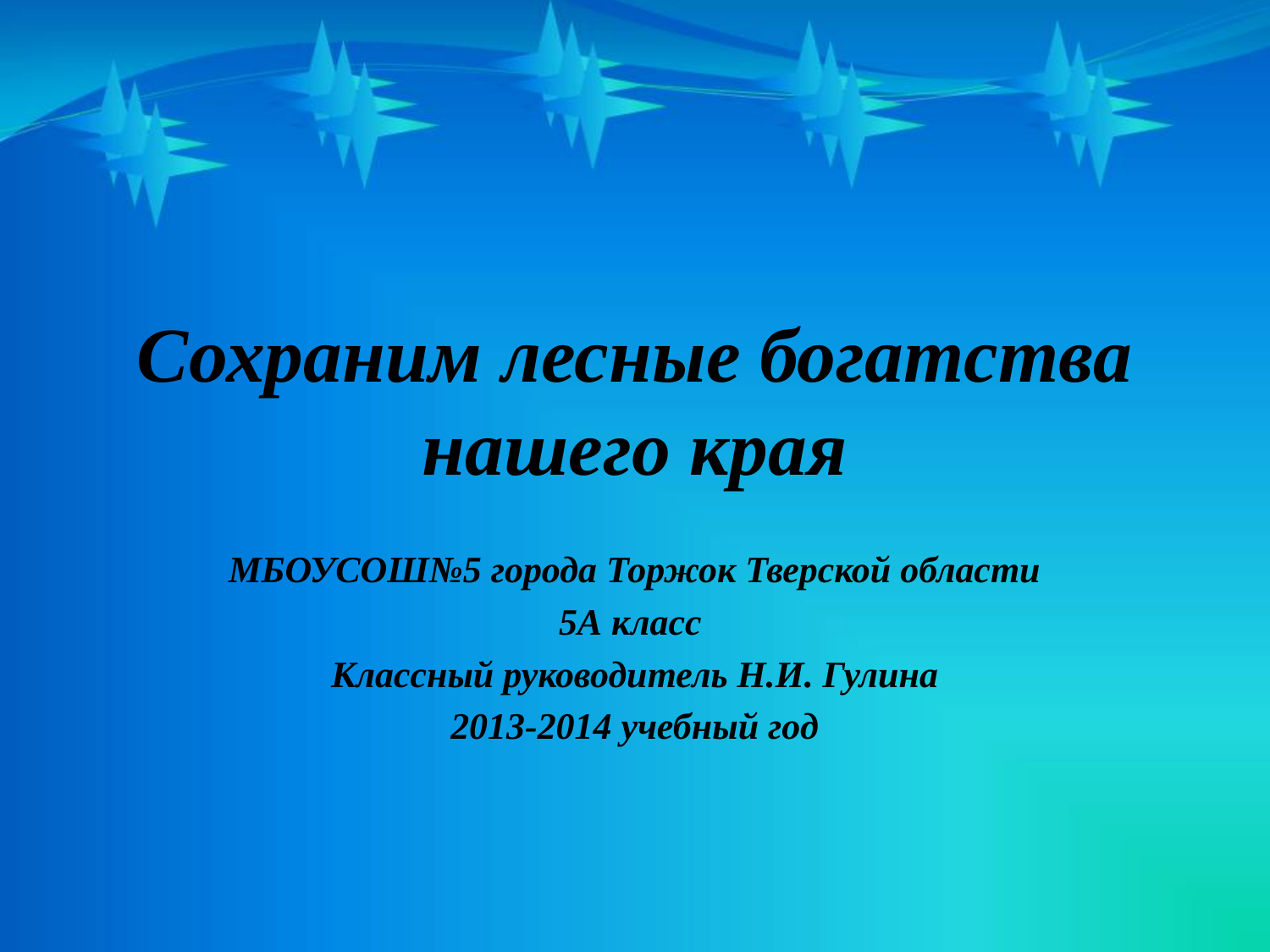

# Сохраним лесные богатства нашего края
МБОУСОШ№5 города Торжок Тверской области
5А класс
Классный руководитель Н.И. Гулина
2013-2014 учебный год